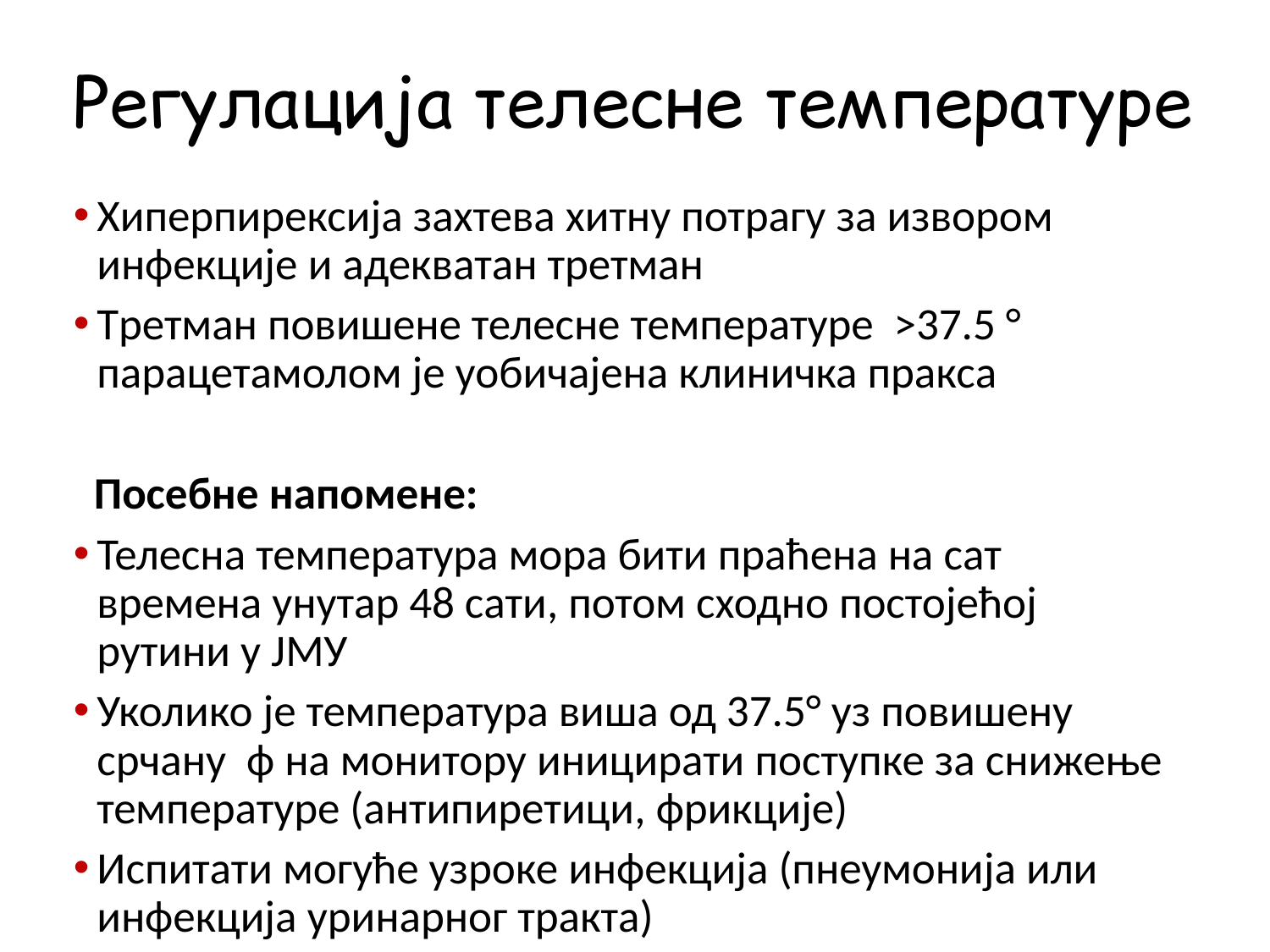

# Регулација телесне температуре
Хиперпирексија захтева хитну потрагу за извором инфекције и адекватан третман
Третман повишене телесне температуре  >37.5 ° парацетамолом је уобичајена клиничка пракса

  Посебне напомене:
Телесна температура мора бити праћена на сат времена унутар 48 сати, потом сходно постојећој  рутини у ЈМУ
Уколико је температура виша од 37.5° уз повишену срчану  ф на монитору иницирати поступке за снижење температуре (антипиретици, фрикције)
Испитати могуће узроке инфекција (пнеумонија или инфекција уринарног тракта)